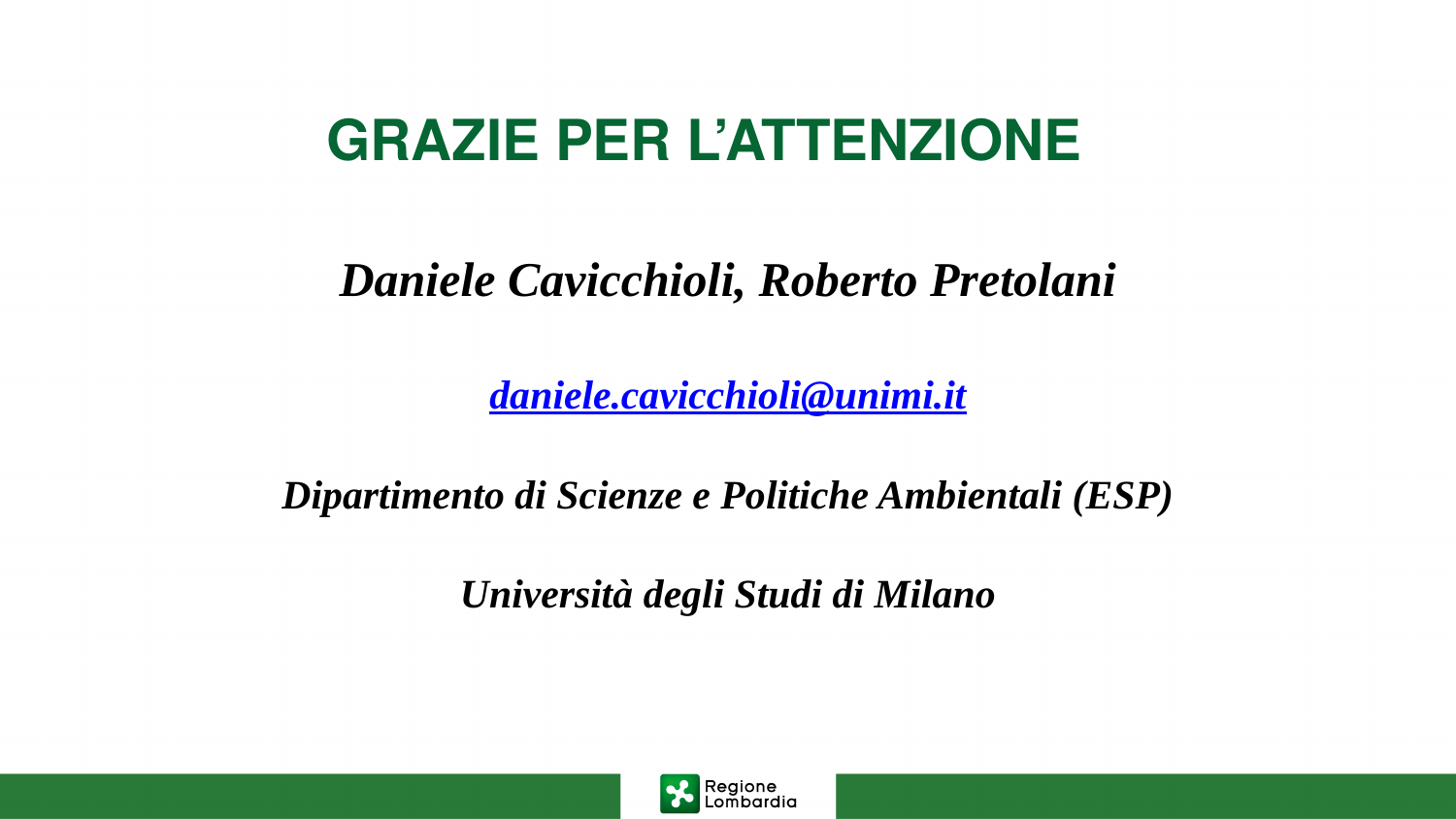

# GRAZIE PER L’ATTENZIONE
Daniele Cavicchioli, Roberto Pretolani
daniele.cavicchioli@unimi.it
Dipartimento di Scienze e Politiche Ambientali (ESP)
Università degli Studi di Milano